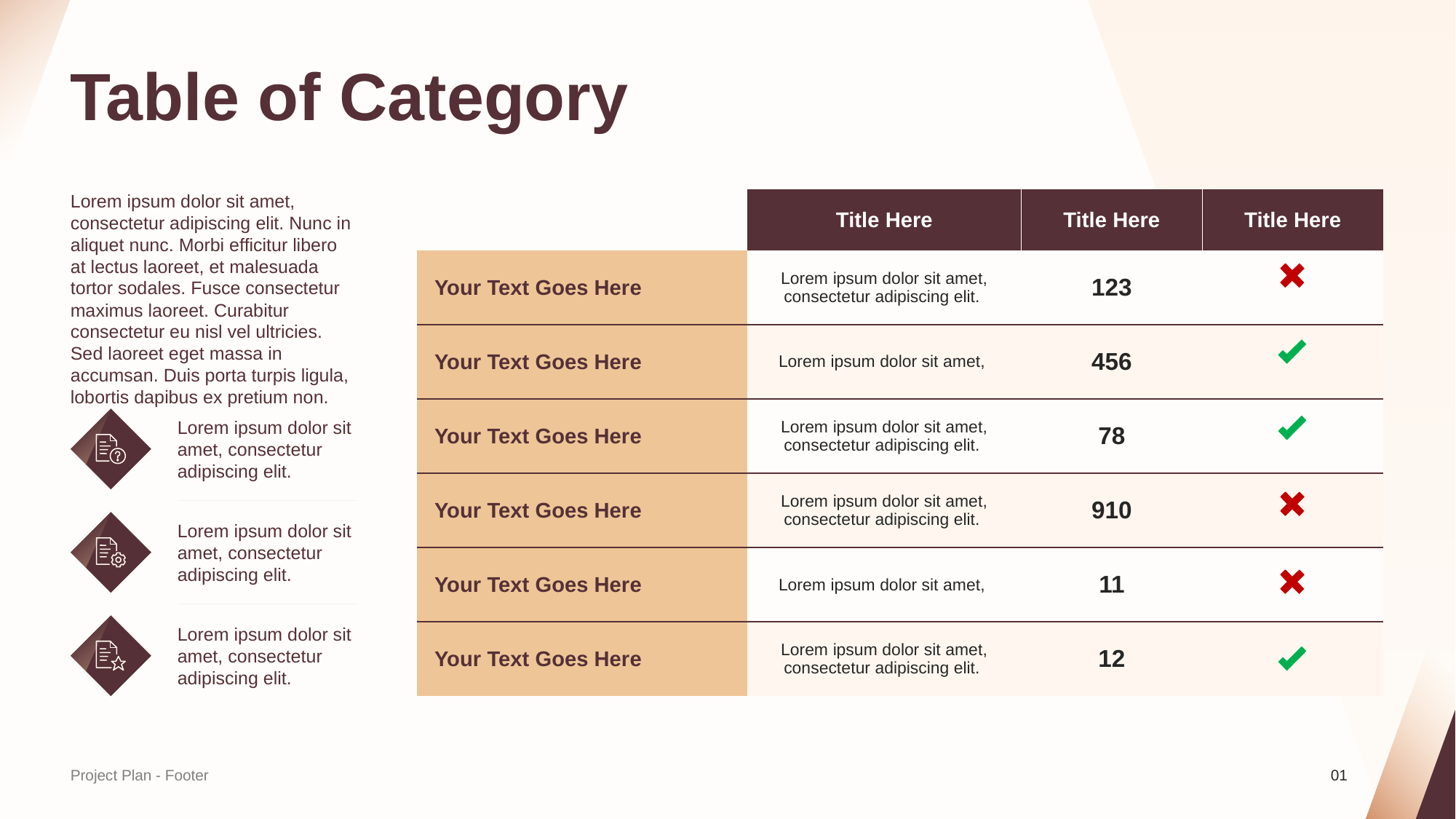

Table of Category
Lorem ipsum dolor sit amet, consectetur adipiscing elit. Nunc in aliquet nunc. Morbi efficitur libero at lectus laoreet, et malesuada tortor sodales. Fusce consectetur maximus laoreet. Curabitur consectetur eu nisl vel ultricies. Sed laoreet eget massa in accumsan. Duis porta turpis ligula, lobortis dapibus ex pretium non.
|  | Title Here | Title Here | Title Here |
| --- | --- | --- | --- |
| Your Text Goes Here | Lorem ipsum dolor sit amet, consectetur adipiscing elit. | 123 |  |
| Your Text Goes Here | Lorem ipsum dolor sit amet, | 456 |  |
| Your Text Goes Here | Lorem ipsum dolor sit amet, consectetur adipiscing elit. | 78 |  |
| Your Text Goes Here | Lorem ipsum dolor sit amet, consectetur adipiscing elit. | 910 |  |
| Your Text Goes Here | Lorem ipsum dolor sit amet, | 11 |  |
| Your Text Goes Here | Lorem ipsum dolor sit amet, consectetur adipiscing elit. | 12 |  |

Lorem ipsum dolor sit amet, consectetur adipiscing elit.

Lorem ipsum dolor sit amet, consectetur adipiscing elit.

Lorem ipsum dolor sit amet, consectetur adipiscing elit.

Project Plan - Footer
01